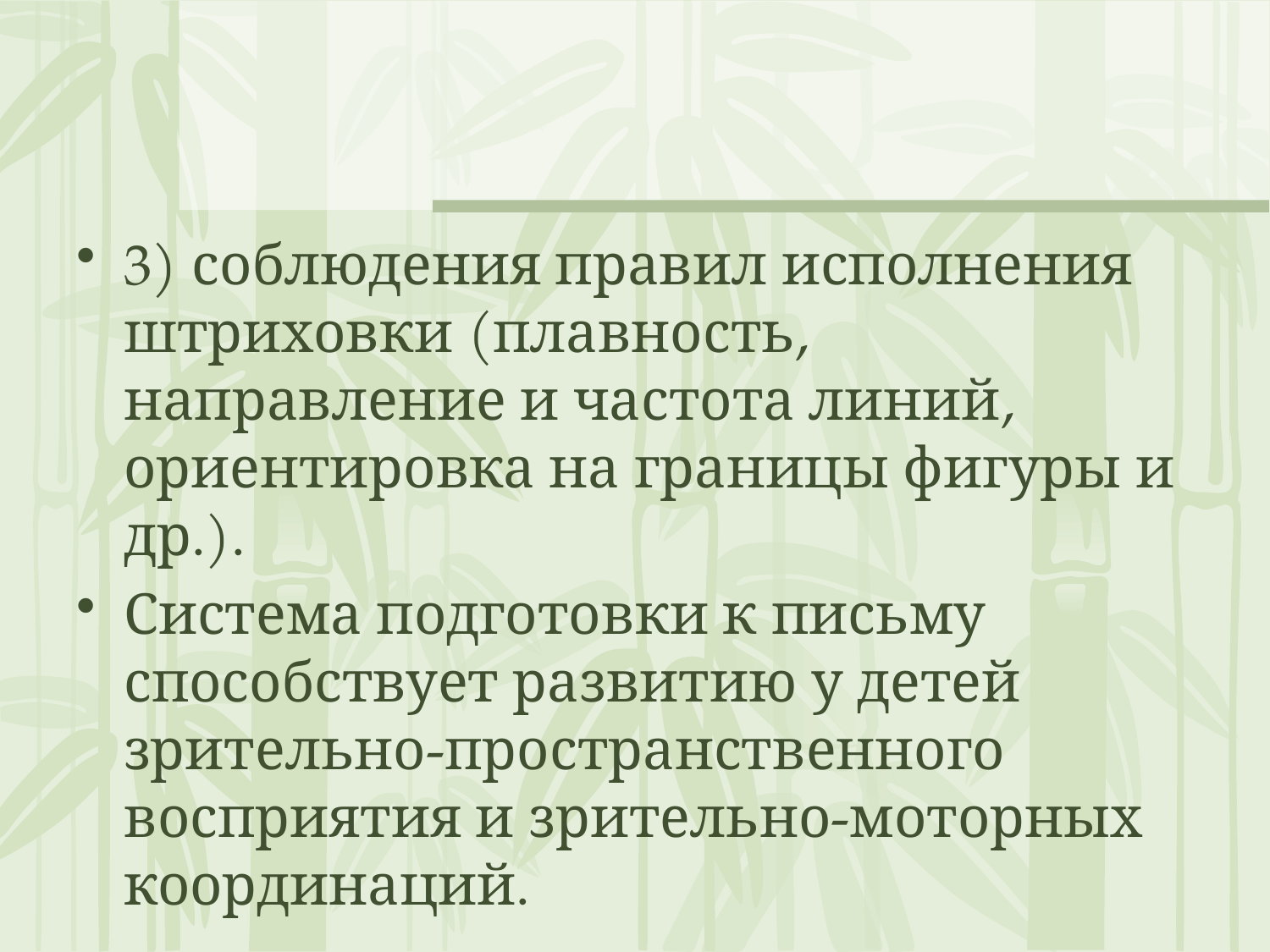

#
3) соблюдения правил исполнения штриховки (плавность, направление и частота линий, ориентировка на границы фигуры и др.).
Система подготовки к письму способствует развитию у детей зрительно-пространственного восприятия и зрительно-моторных координаций.